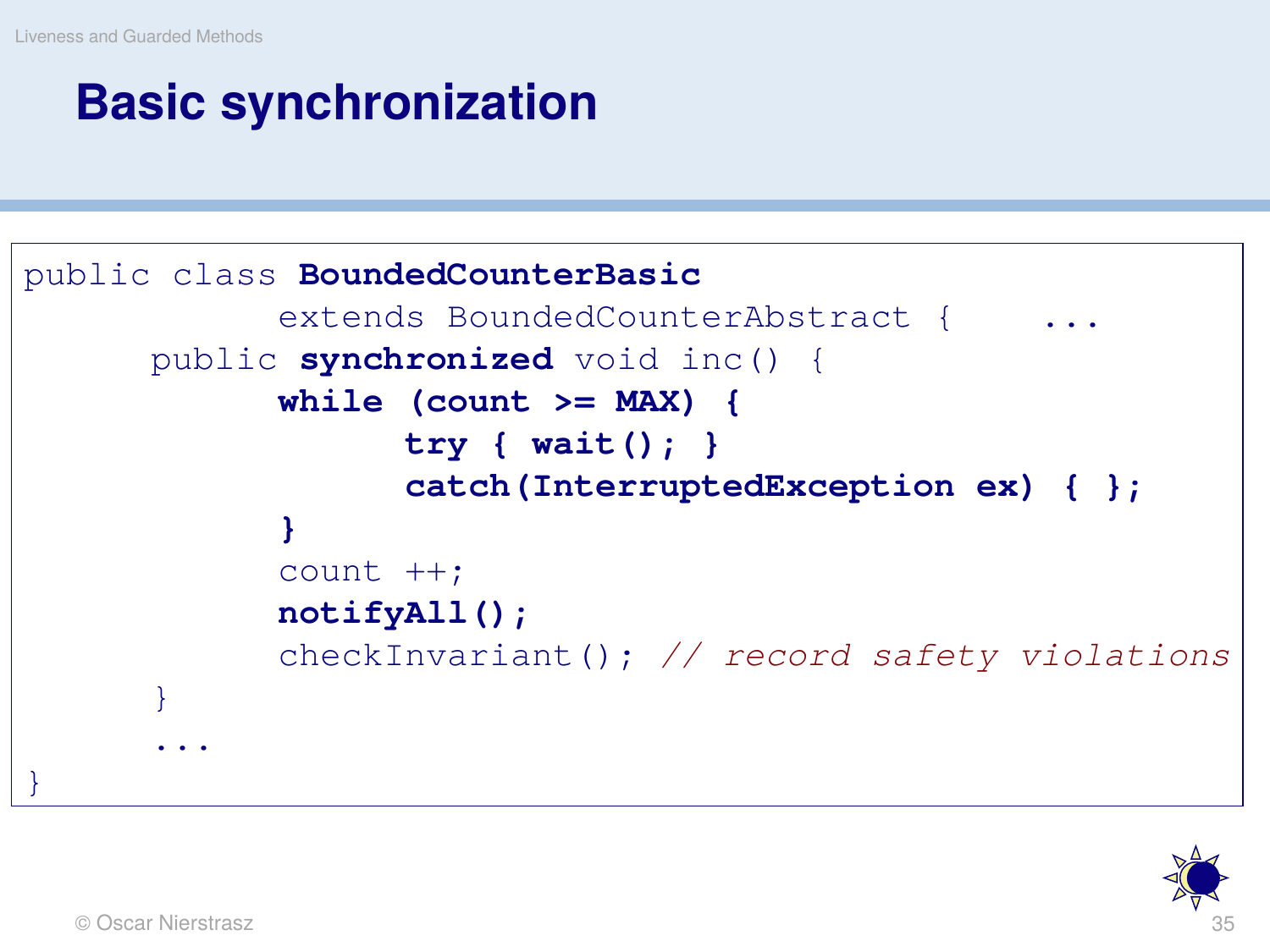

Liveness and Guarded Methods
# Basic synchronization
public class BoundedCounterBasic
		extends BoundedCounterAbstract {	...
	public synchronized void inc() {
		while (count >= MAX) {
			try { wait(); }
			catch(InterruptedException ex) { };
		}
		count ++;
		notifyAll();
		checkInvariant(); // record safety violations
	}
	...
}

© Oscar Nierstrasz
35